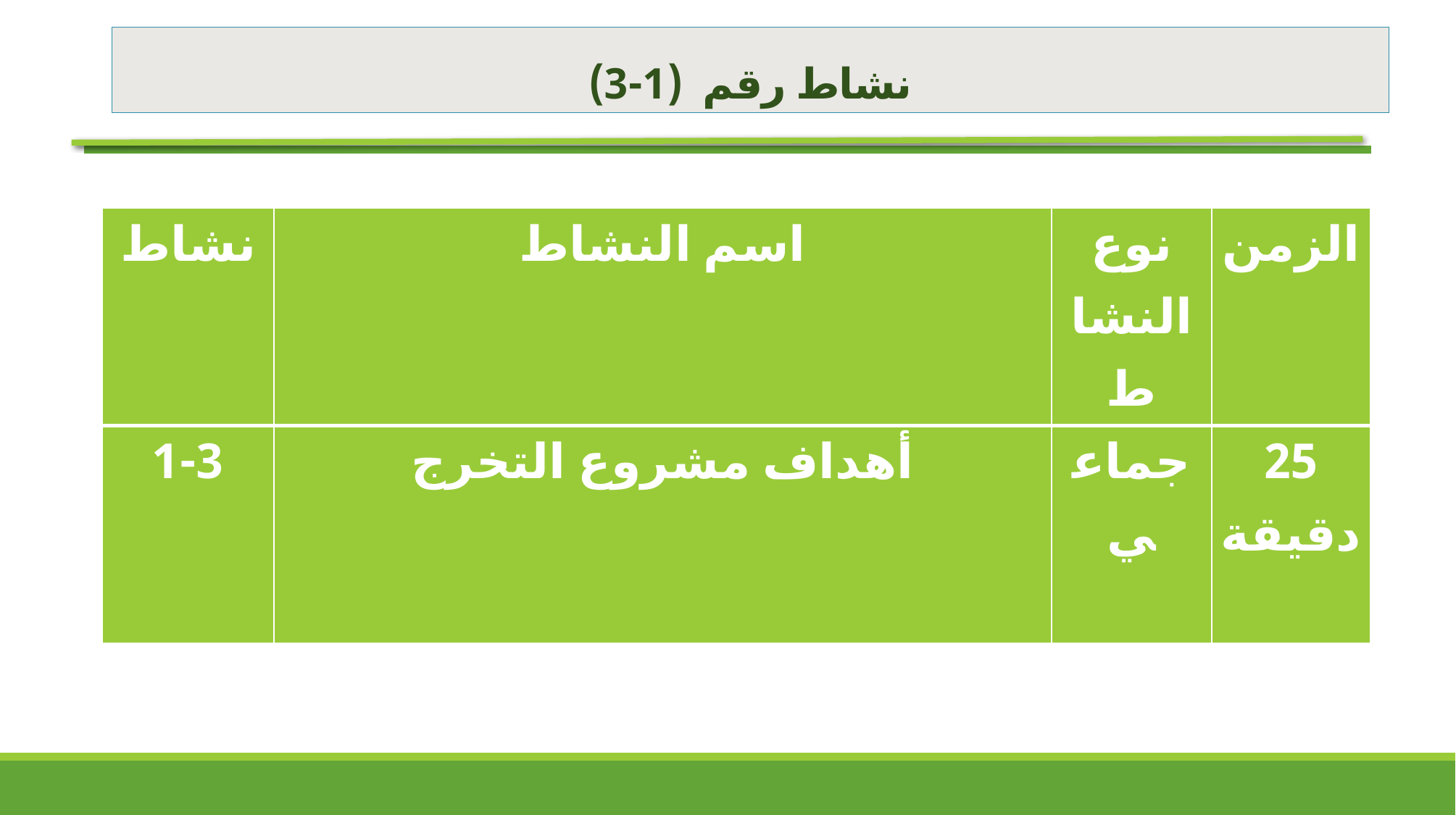

# نشاط رقم  (1-3)
| نشاط | اسم النشاط | نوع النشاط | الزمن |
| --- | --- | --- | --- |
| 1-3 | أهداف مشروع التخرج | جماعي | 25 دقيقة |